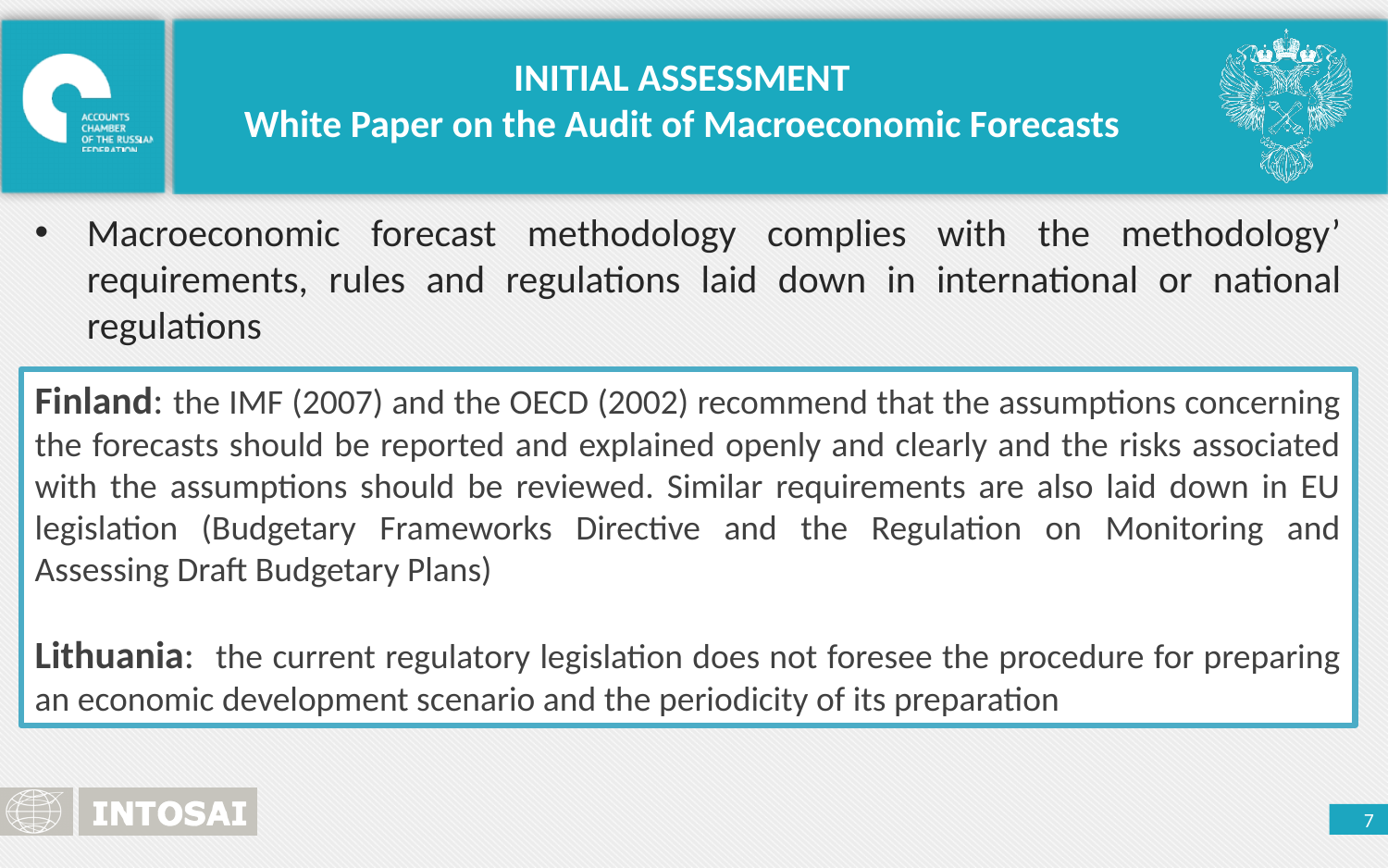

INITIAL ASSESSMENT
White Paper on the Audit of Macroeconomic Forecasts
Macroeconomic forecast methodology complies with the methodology’ requirements, rules and regulations laid down in international or national regulations

Finland: the IMF (2007) and the OECD (2002) recommend that the assumptions concerning the forecasts should be reported and explained openly and clearly and the risks associated with the assumptions should be reviewed. Similar requirements are also laid down in EU legislation (Budgetary Frameworks Directive and the Regulation on Monitoring and Assessing Draft Budgetary Plans)

Lithuania:  the current regulatory legislation does not foresee the procedure for preparing an economic development scenario and the periodicity of its preparation